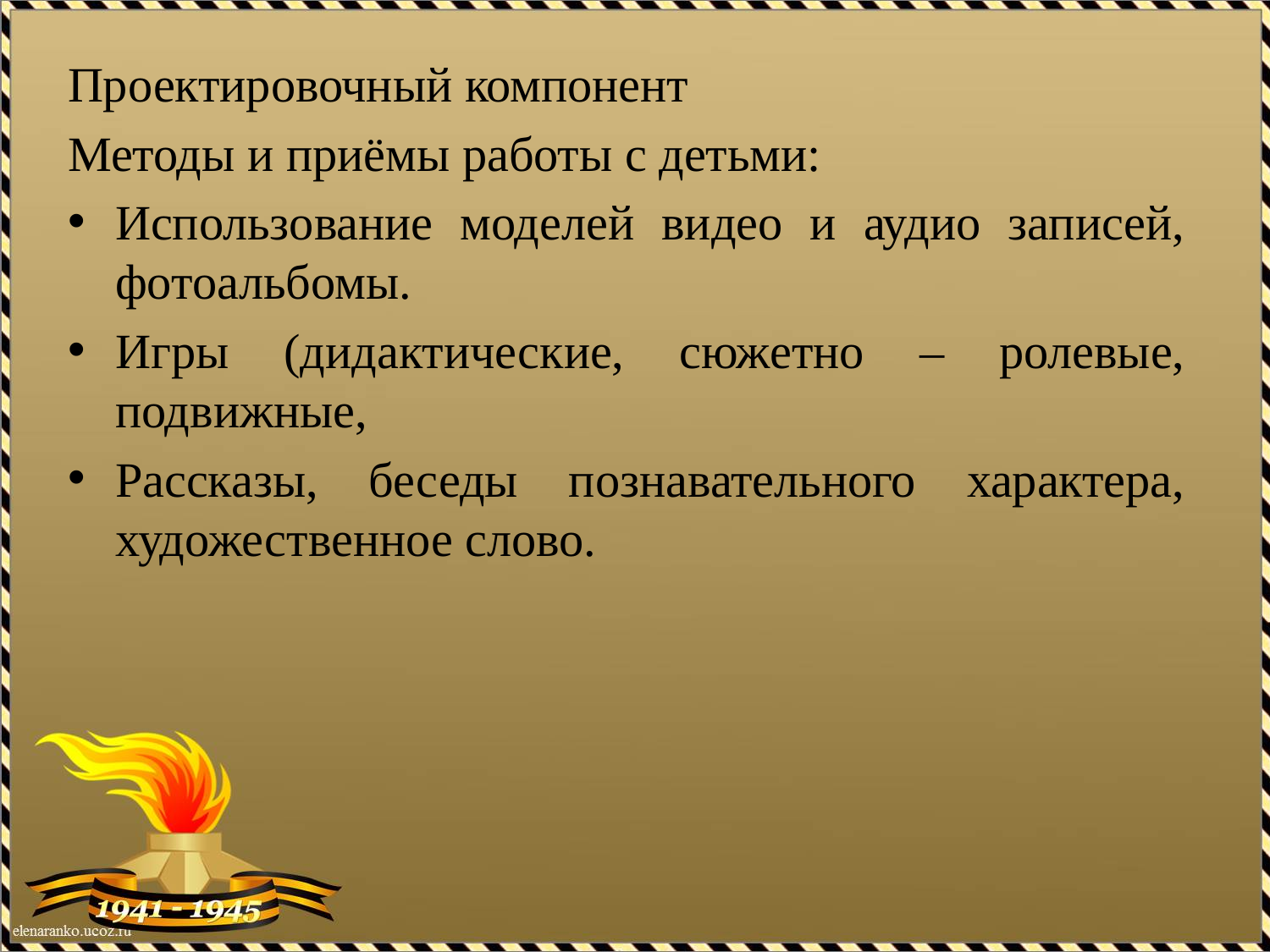

Проектировочный компонент
Методы и приёмы работы с детьми:
Использование моделей видео и аудио записей, фотоальбомы.
Игры (дидактические, сюжетно – ролевые, подвижные,
Рассказы, беседы познавательного характера, художественное слово.